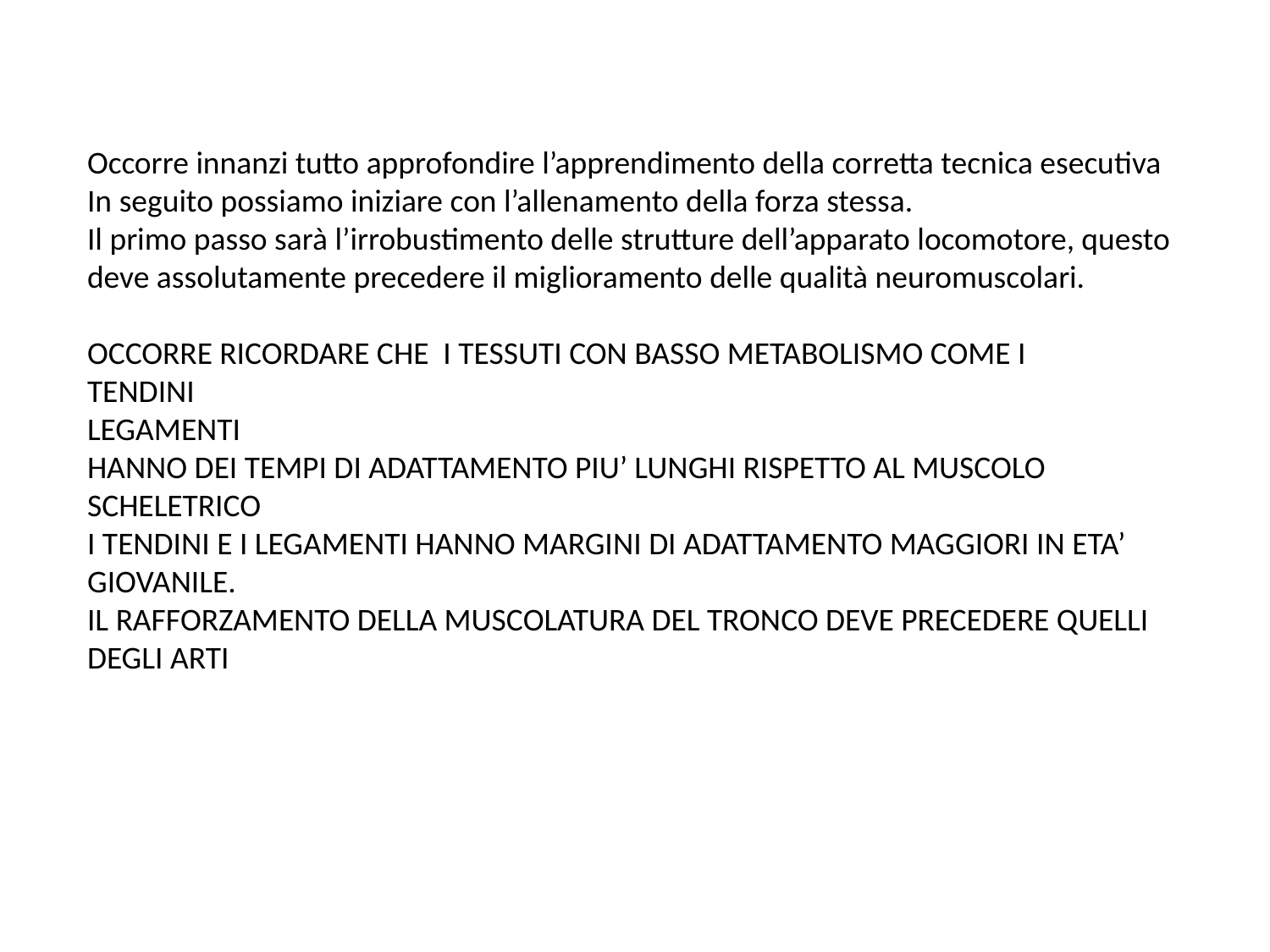

Occorre innanzi tutto approfondire l’apprendimento della corretta tecnica esecutiva
In seguito possiamo iniziare con l’allenamento della forza stessa.
Il primo passo sarà l’irrobustimento delle strutture dell’apparato locomotore, questo deve assolutamente precedere il miglioramento delle qualità neuromuscolari.

OCCORRE RICORDARE CHE  I TESSUTI CON BASSO METABOLISMO COME I
TENDINI
LEGAMENTI
HANNO DEI TEMPI DI ADATTAMENTO PIU’ LUNGHI RISPETTO AL MUSCOLO SCHELETRICO
I TENDINI E I LEGAMENTI HANNO MARGINI DI ADATTAMENTO MAGGIORI IN ETA’ GIOVANILE.
IL RAFFORZAMENTO DELLA MUSCOLATURA DEL TRONCO DEVE PRECEDERE QUELLI DEGLI ARTI